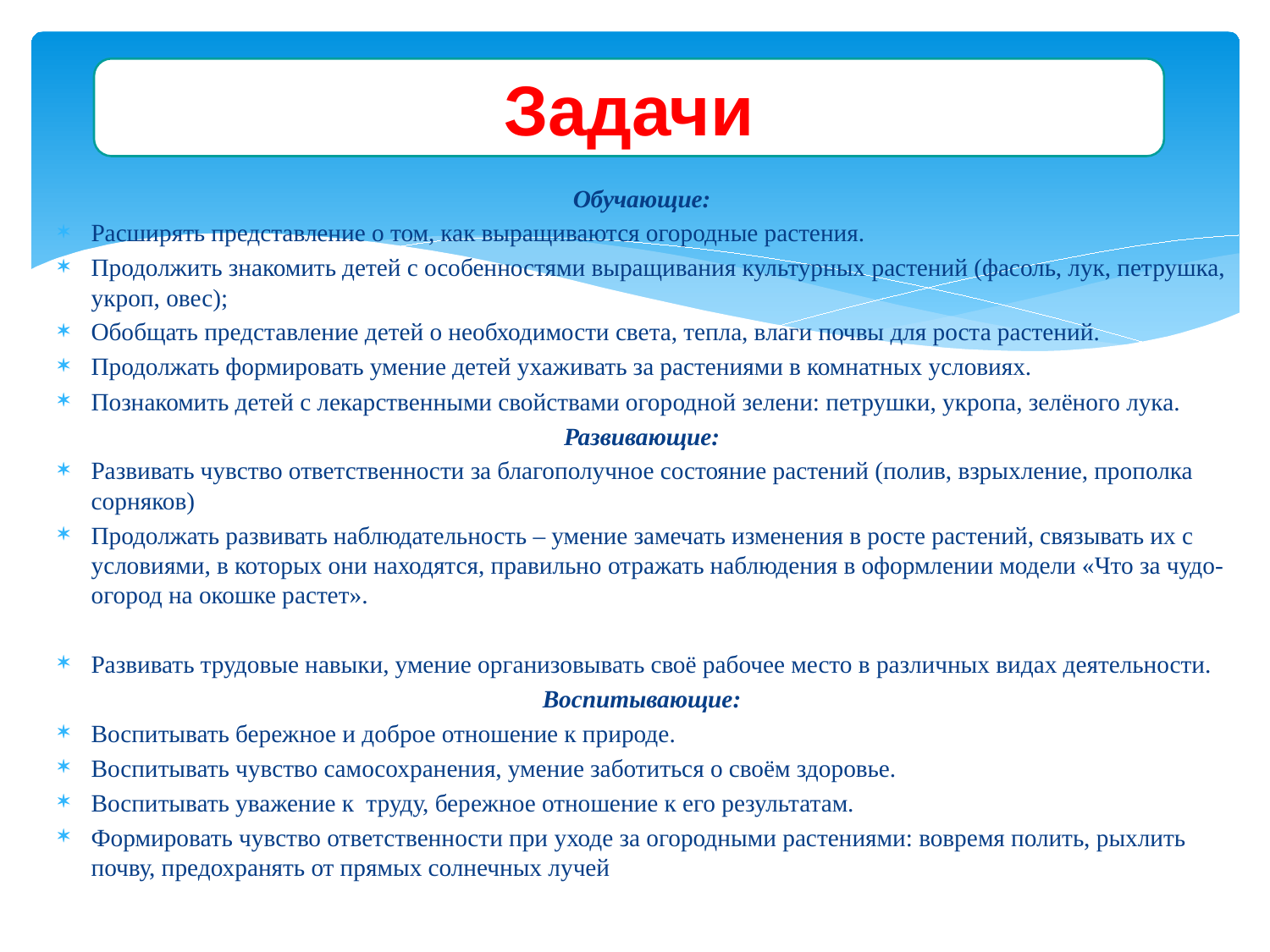

#
Задачи
Обучающие:
Расширять представление о том, как выращиваются огородные растения.
Продолжить знакомить детей с особенностями выращивания культурных растений (фасоль, лук, петрушка, укроп, овес);
Обобщать представление детей о необходимости света, тепла, влаги почвы для роста растений.
Продолжать формировать умение детей ухаживать за растениями в комнатных условиях.
Познакомить детей с лекарственными свойствами огородной зелени: петрушки, укропа, зелёного лука.
Развивающие:
Развивать чувство ответственности за благополучное состояние растений (полив, взрыхление, прополка сорняков)
Продолжать развивать наблюдательность – умение замечать изменения в росте растений, связывать их с условиями, в которых они находятся, правильно отражать наблюдения в оформлении модели «Что за чудо-огород на окошке растет».

Развивать трудовые навыки, умение организовывать своё рабочее место в различных видах деятельности.
Воспитывающие:
Воспитывать бережное и доброе отношение к природе.
Воспитывать чувство самосохранения, умение заботиться о своём здоровье.
Воспитывать уважение к  труду, бережное отношение к его результатам.
Формировать чувство ответственности при уходе за огородными растениями: вовремя полить, рыхлить почву, предохранять от прямых солнечных лучей